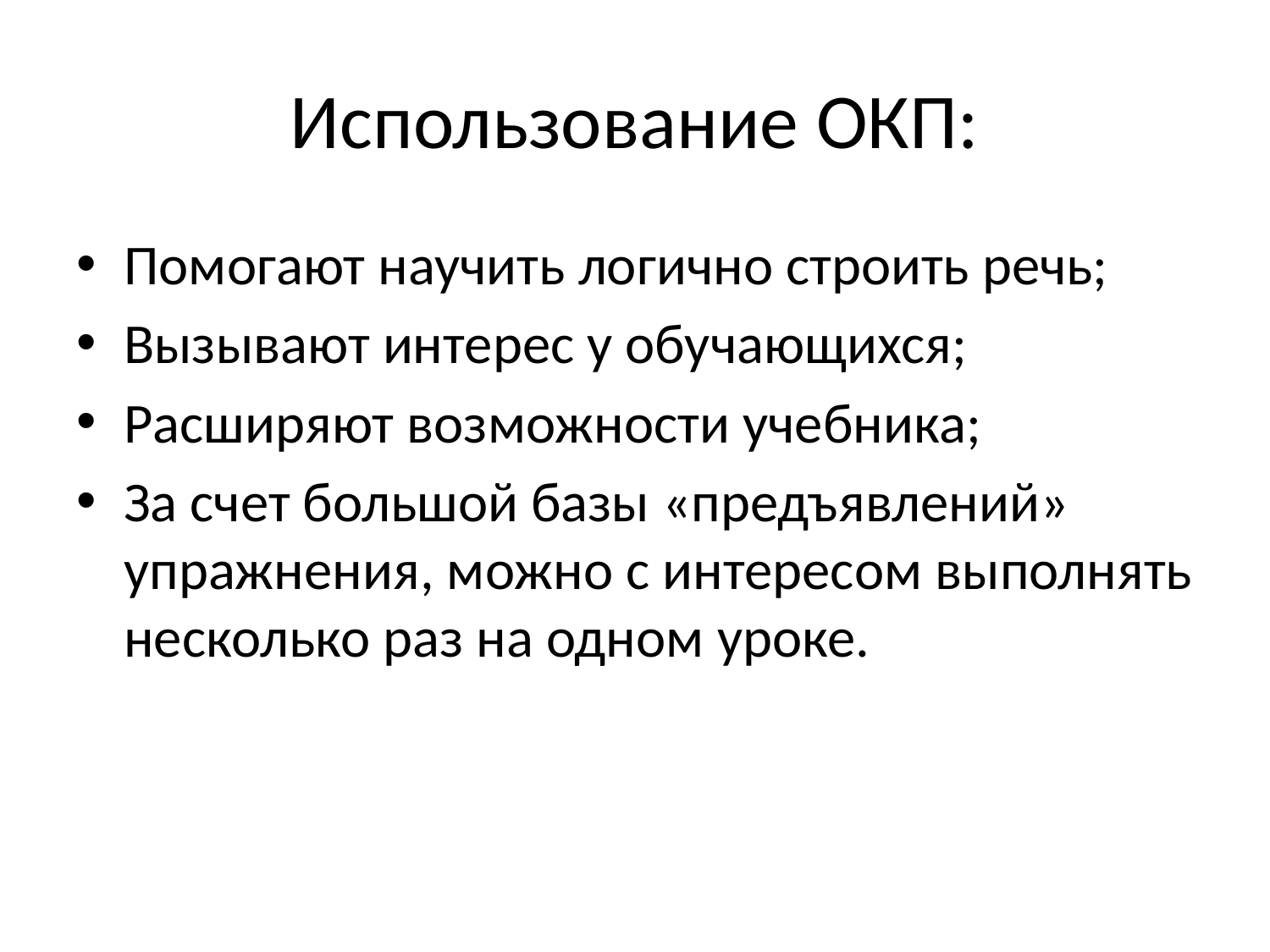

# Использование ОКП:
Помогают научить логично строить речь;
Вызывают интерес у обучающихся;
Расширяют возможности учебника;
За счет большой базы «предъявлений» упражнения, можно с интересом выполнять несколько раз на одном уроке.